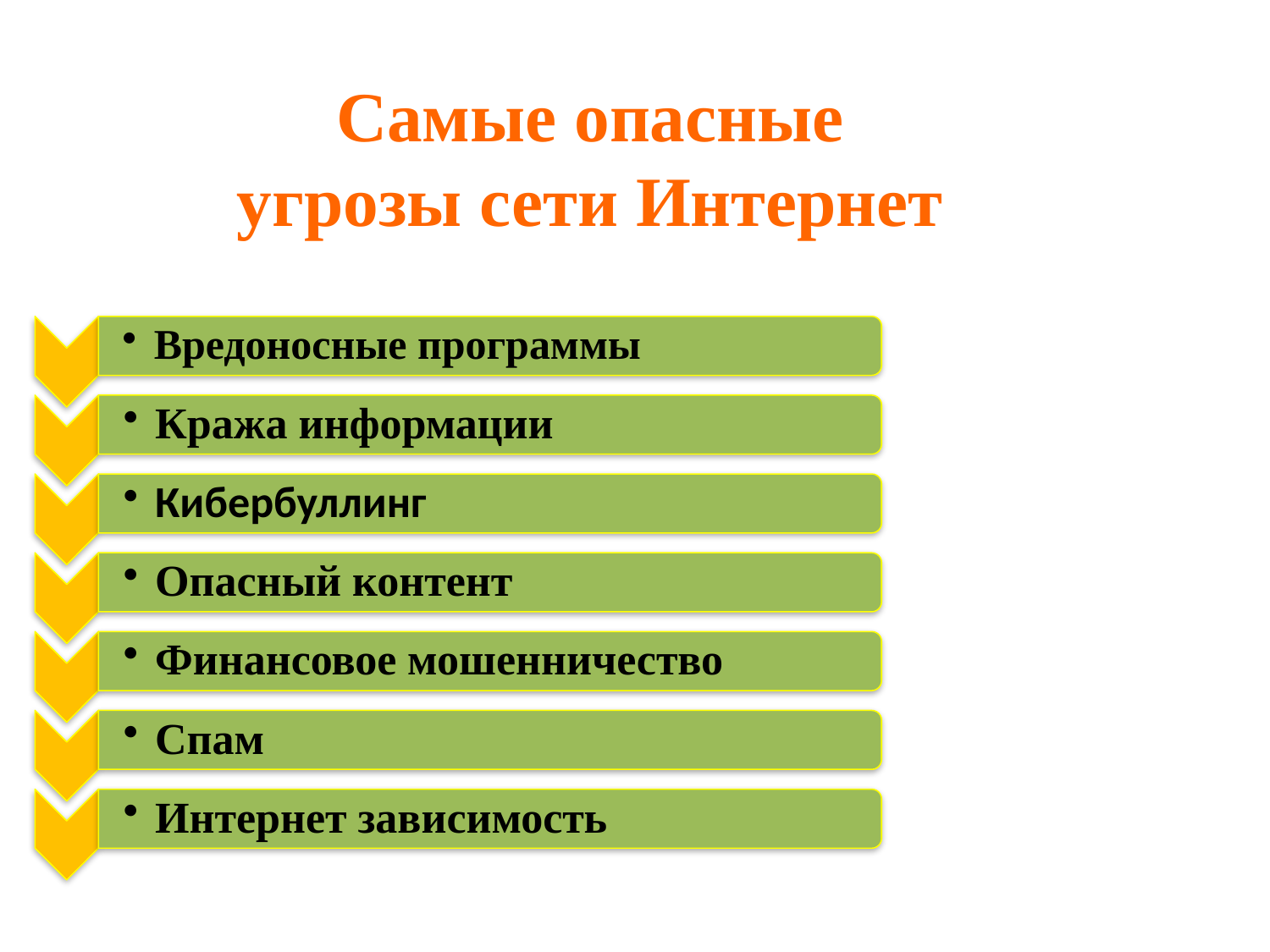

# Самые опасные угрозы сети Интернет

Вредоносные программы

Кража информации

Кибербуллинг

Опасный контент

Финансовое мошенничество

Спам

Интернет зависимость